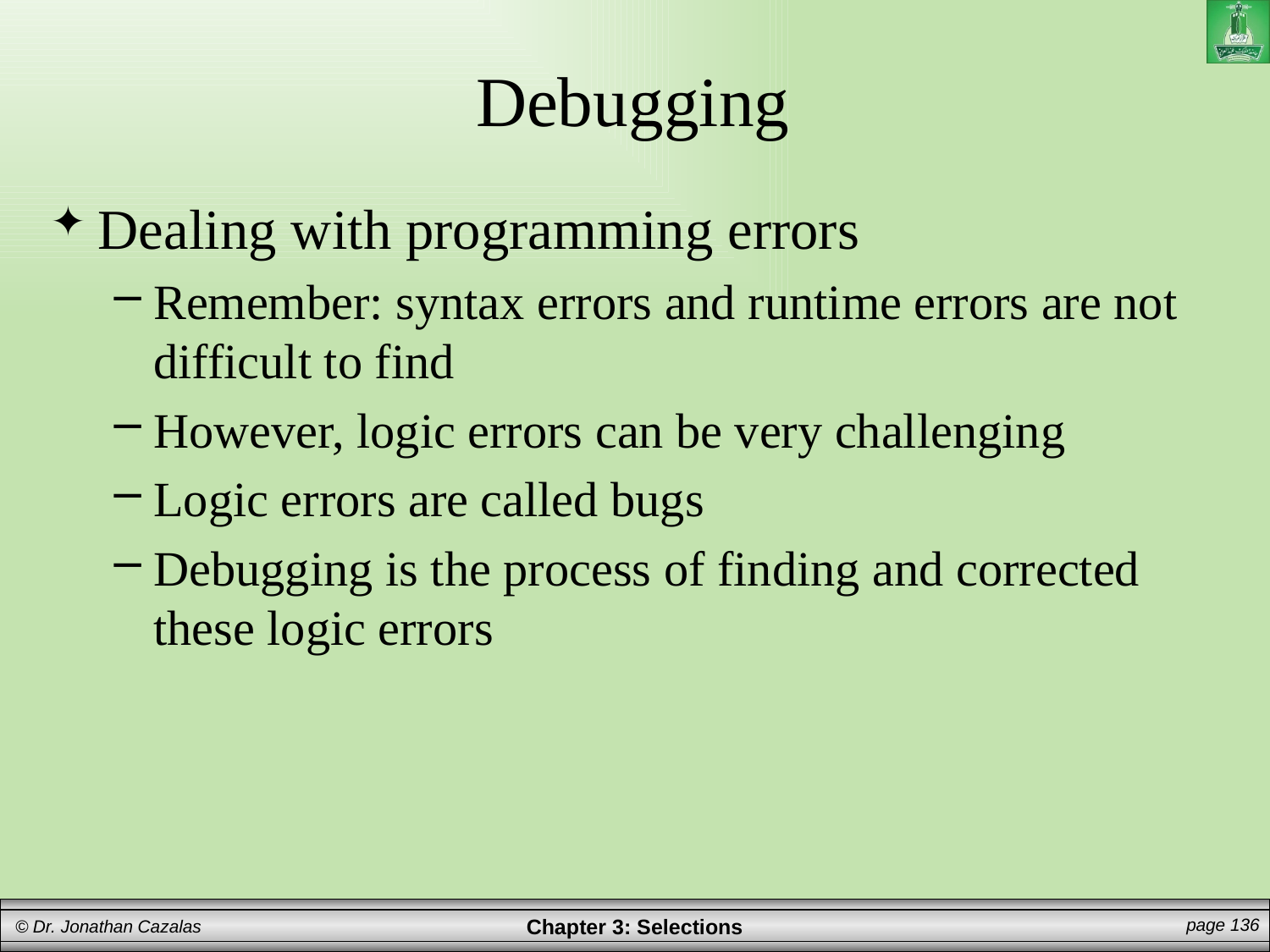

# Debugging
Dealing with programming errors
Remember: syntax errors and runtime errors are not difficult to find
However, logic errors can be very challenging
Logic errors are called bugs
Debugging is the process of finding and corrected these logic errors